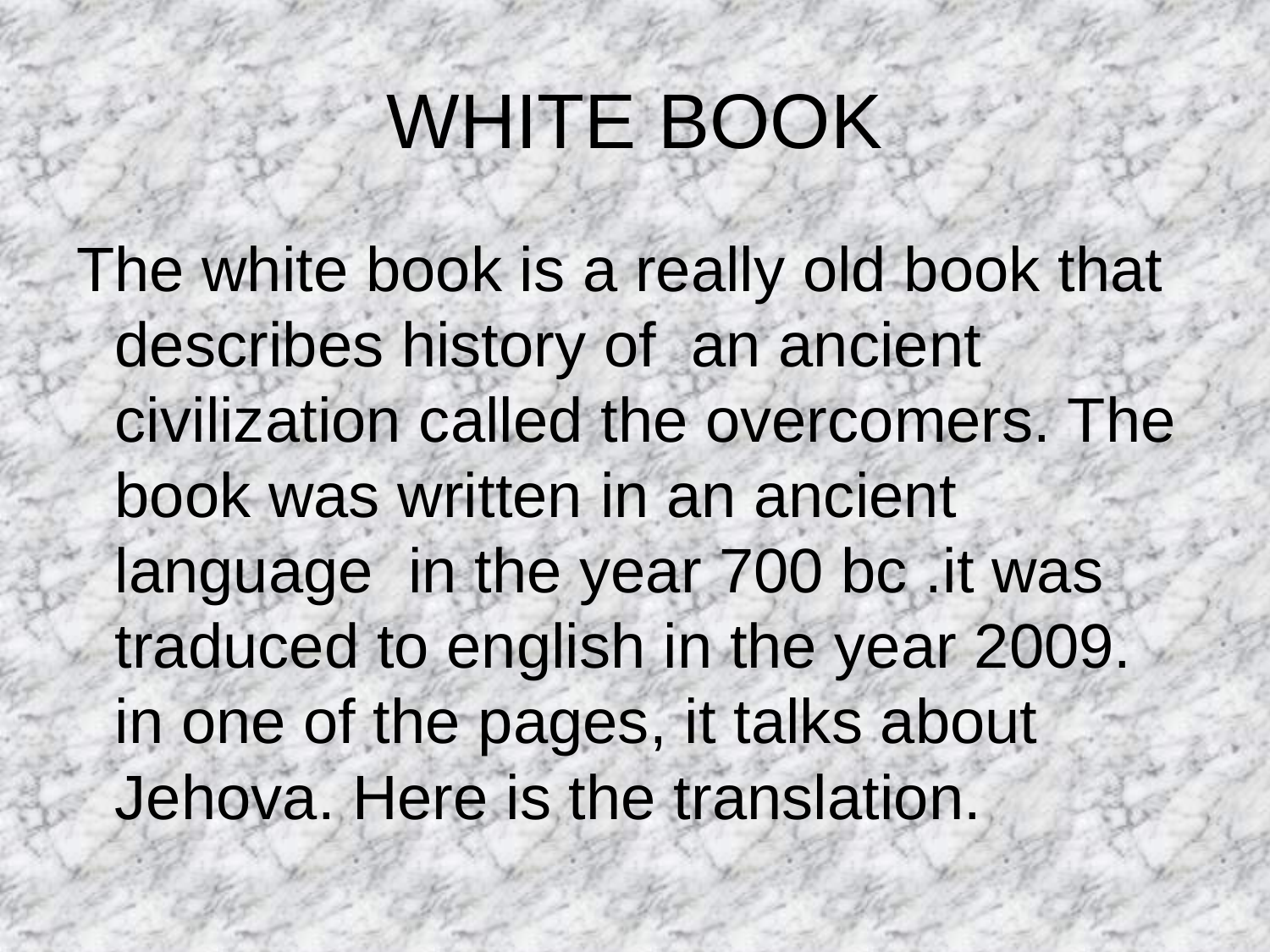

# WHITE BOOK
The white book is a really old book that describes history of  an ancient civilization called the overcomers. The book was written in an ancient language  in the year 700 bc .it was traduced to english in the year 2009. in one of the pages, it talks about Jehova. Here is the translation.